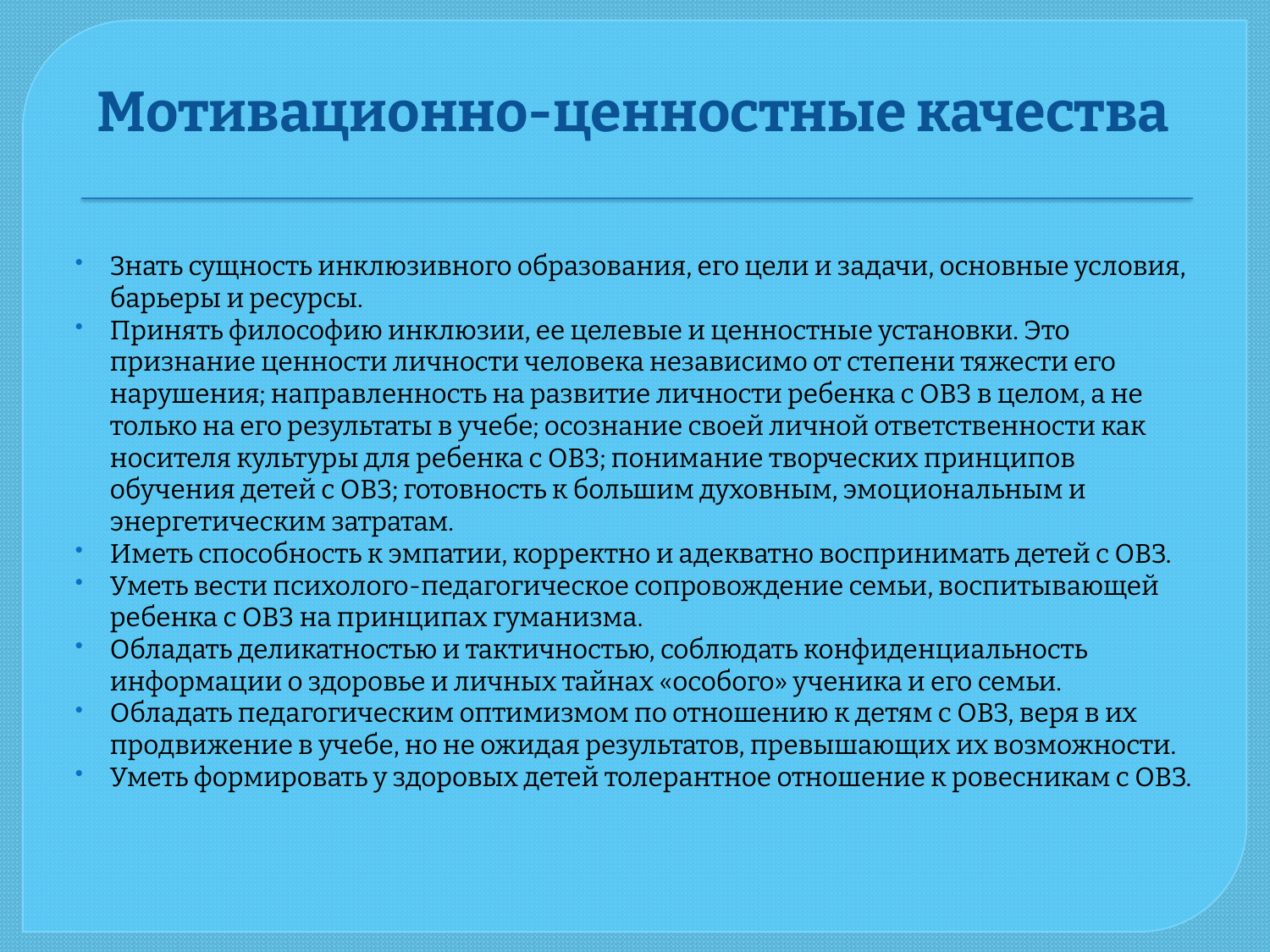

# Мотивационно-ценностные качества

Знать сущность инклюзивного образования, его цели и задачи, основные условия, барьеры и ресурсы.
Принять философию инклюзии, ее целевые и ценностные установки. Это признание ценности личности человека независимо от степени тяжести его нарушения; направленность на развитие личности ребенка с ОВЗ в целом, а не только на его результаты в учебе; осознание своей личной ответственности как носителя культуры для ребенка с ОВЗ; понимание творческих принципов обучения детей с ОВЗ; готовность к большим духовным, эмоциональным и энергетическим затратам.
Иметь способность к эмпатии, корректно и адекватно воспринимать детей с ОВЗ.
Уметь вести психолого-педагогическое сопровождение семьи, воспитывающей ребенка с ОВЗ на принципах гуманизма.
Обладать деликатностью и тактичностью, соблюдать конфиденциальность информации о здоровье и личных тайнах «особого» ученика и его семьи.
Обладать педагогическим оптимизмом по отношению к детям с ОВЗ, веря в их продвижение в учебе, но не ожидая результатов, превышающих их возможности.
Уметь формировать у здоровых детей толерантное отношение к ровесникам с ОВЗ.